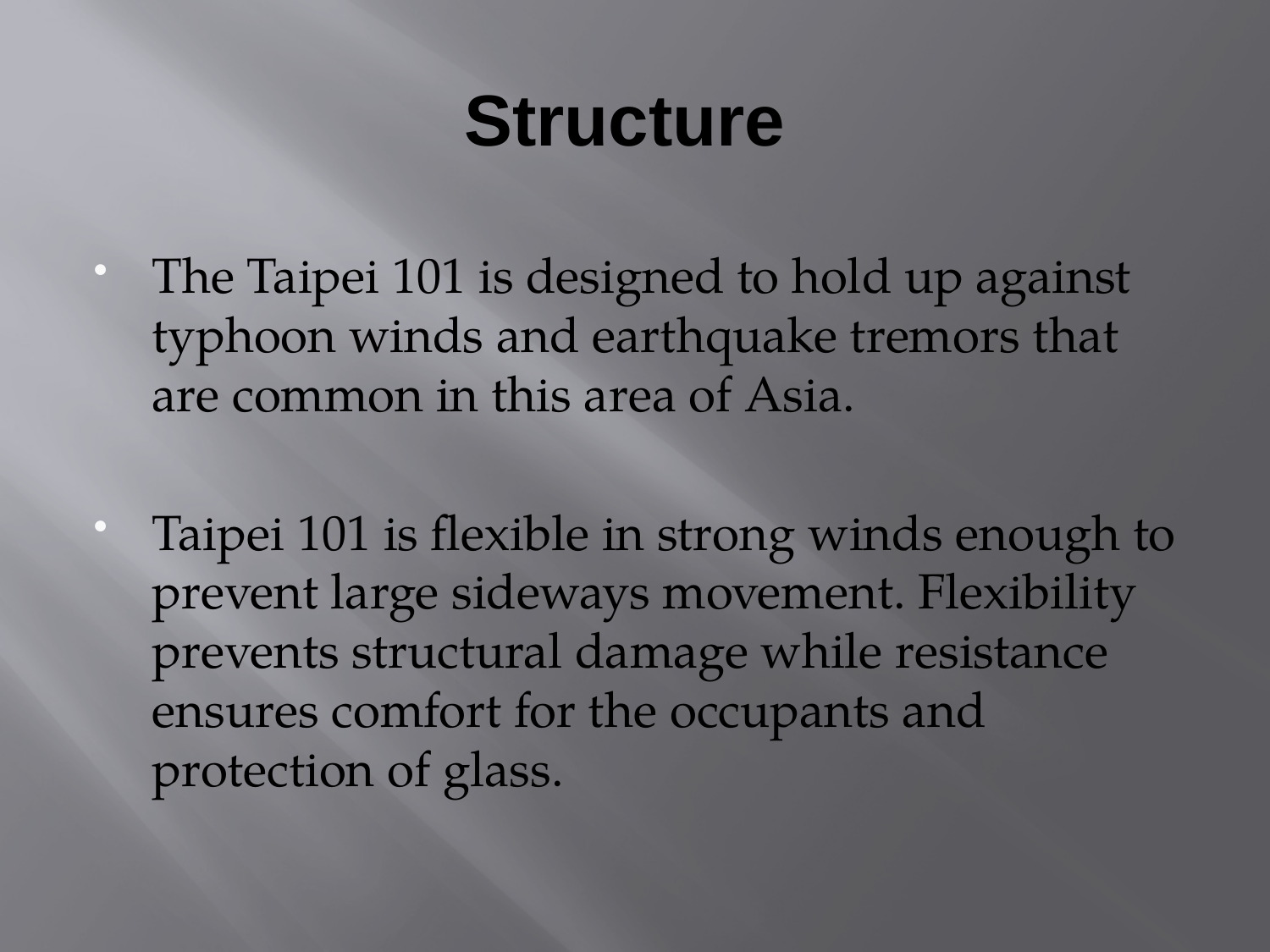

# Structure

The Taipei 101 is designed to hold up against typhoon winds and earthquake tremors that are common in this area of Asia.

Taipei 101 is flexible in strong winds enough to prevent large sideways movement. Flexibility prevents structural damage while resistance ensures comfort for the occupants and protection of glass.